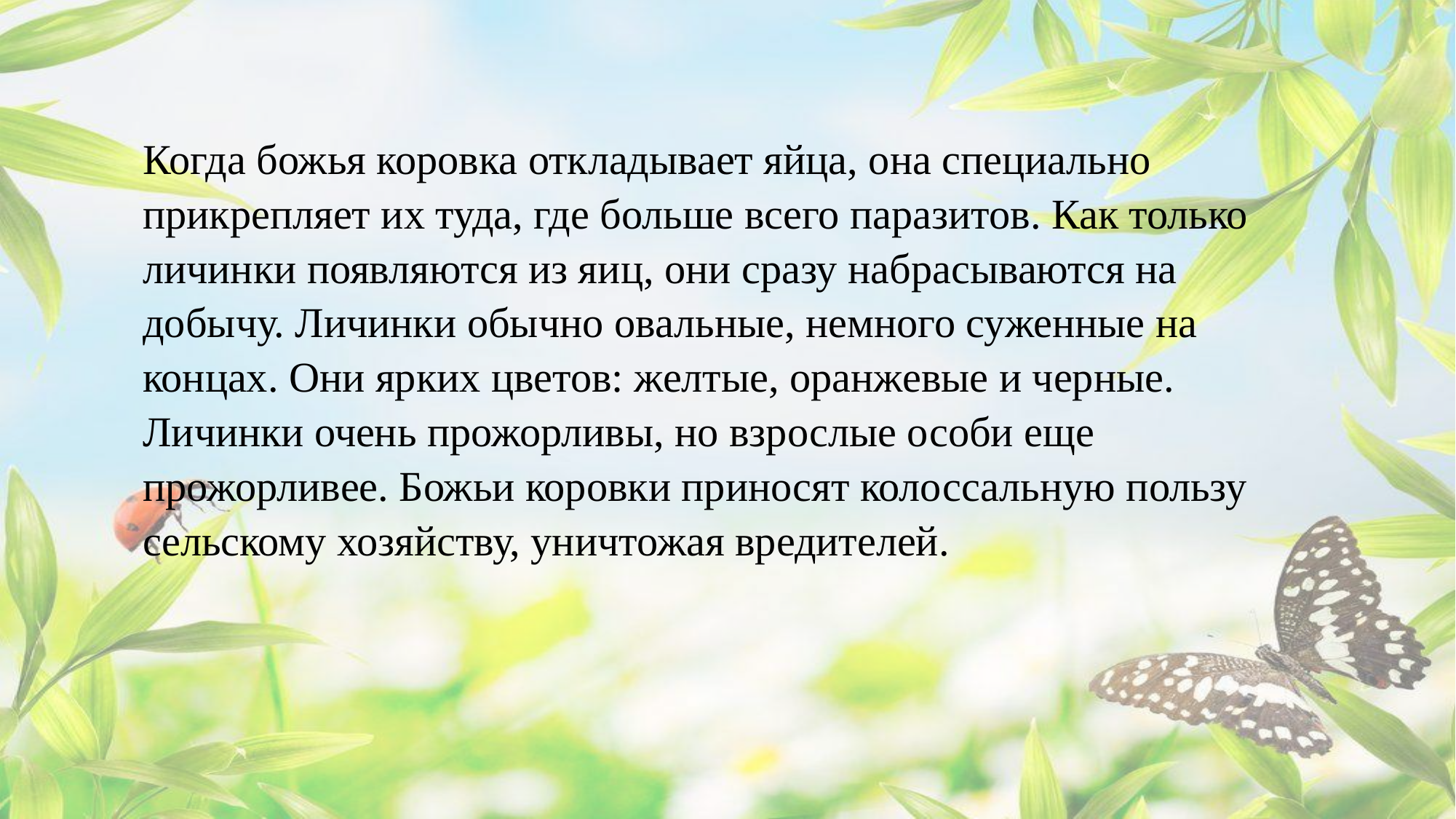

Когда божья коровка откладывает яйца, она специально прикрепляет их туда, где больше всего паразитов. Как только личинки появляются из яиц, они сразу набрасываются на добычу. Личинки обычно овальные, немного суженные на концах. Они ярких цветов: желтые, оранжевые и черные. Личинки очень прожорливы, но взрослые особи еще прожорливее. Божьи коровки приносят колоссальную пользу сельскому хозяйству, уничтожая вредителей.